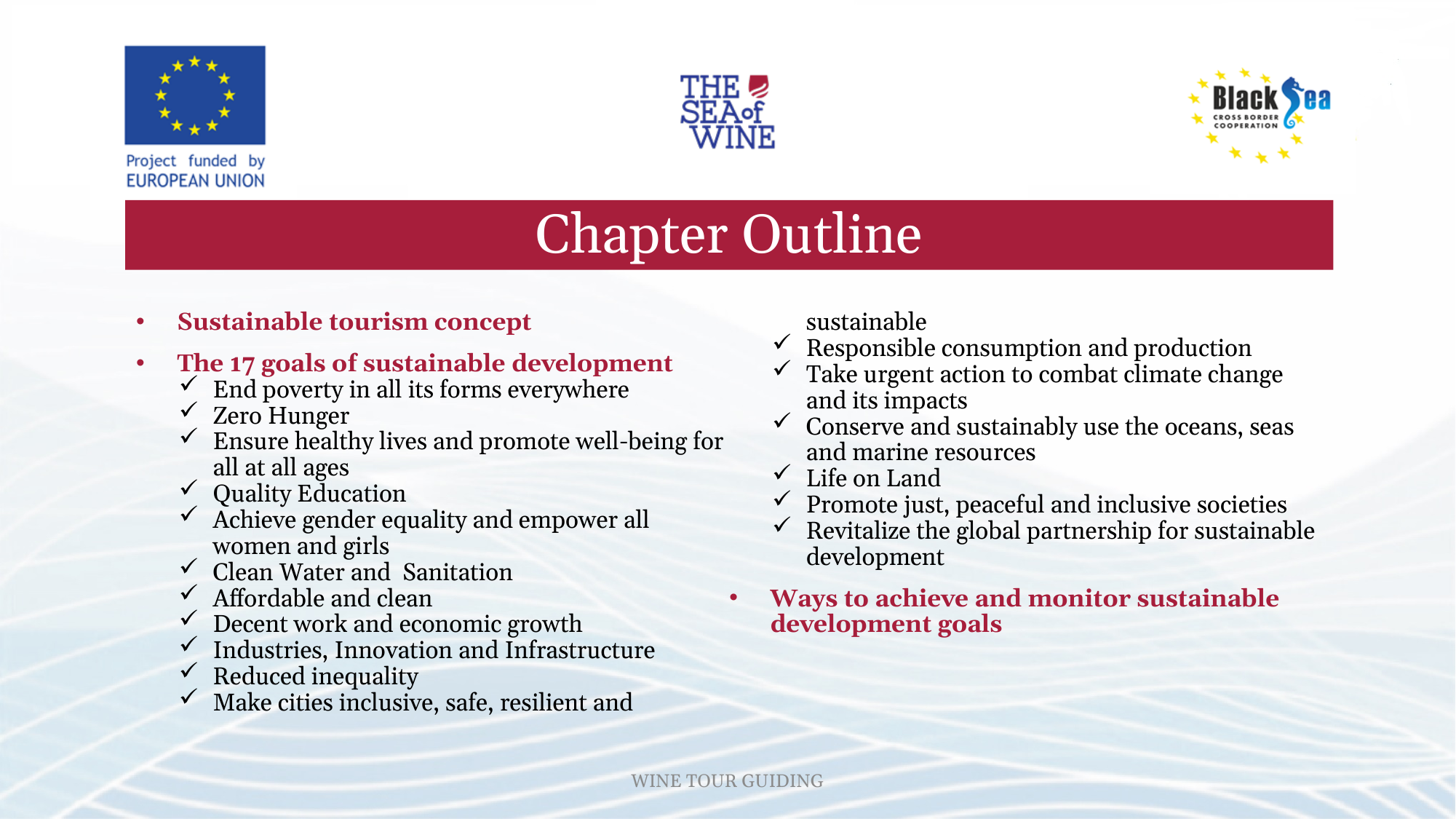

# Chapter Outline
Sustainable tourism concept
The 17 goals of sustainable development
End poverty in all its forms everywhere
Zero Hunger
Ensure healthy lives and promote well-being for all at all ages
Quality Education
Achieve gender equality and empower all women and girls
Clean Water and  Sanitation
Affordable and clean
Decent work and economic growth
Industries, Innovation and Infrastructure
Reduced inequality
Make cities inclusive, safe, resilient and sustainable
Responsible consumption and production
Take urgent action to combat climate change and its impacts
Conserve and sustainably use the oceans, seas and marine resources
Life on Land
Promote just, peaceful and inclusive societies
Revitalize the global partnership for sustainable development
Ways to achieve and monitor sustainable development goals

WINE TOUR GUIDING